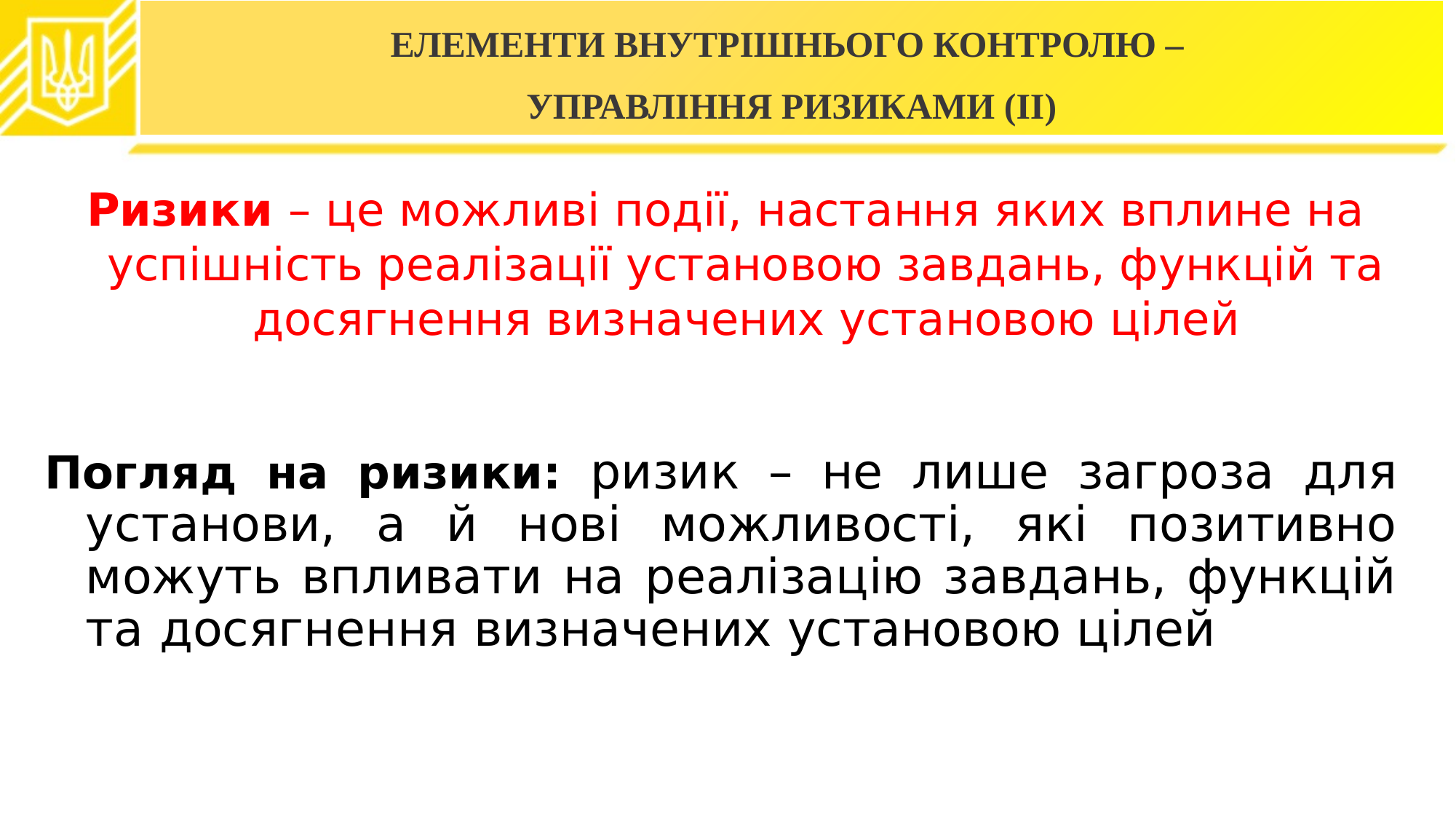

ЕЛЕМЕНТИ ВНУТРІШНЬОГО КОНТРОЛЮ –
УПРАВЛІННЯ РИЗИКАМИ (ІІ)
Ризики – це можливі події, настання яких вплине на успішність реалізації установою завдань, функцій та досягнення визначених установою цілей
Погляд на ризики: ризик – не лише загроза для установи, а й нові можливості, які позитивно можуть впливати на реалізацію завдань, функцій та досягнення визначених установою цілей